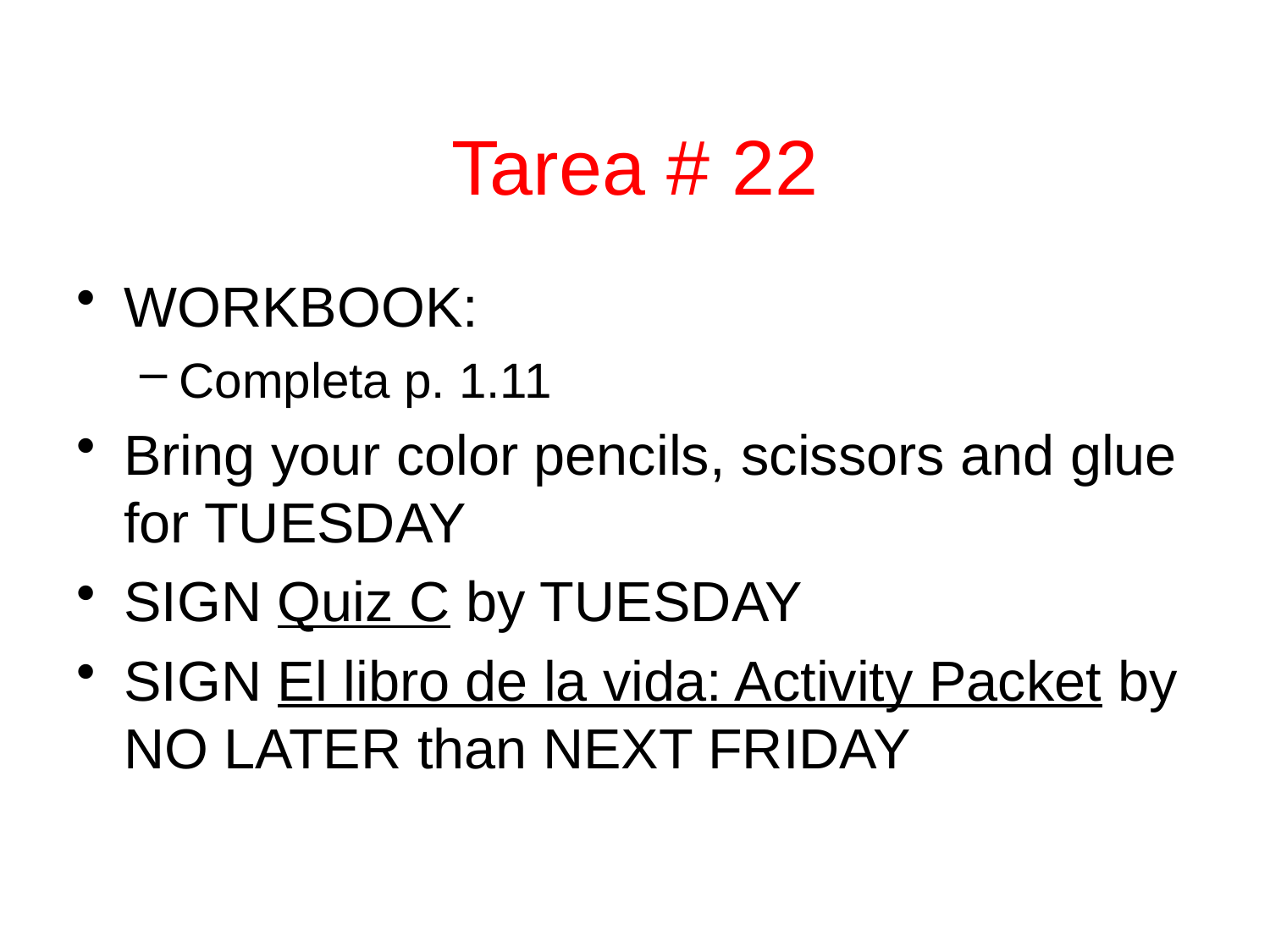

Tarea # 22
WORKBOOK:
Completa p. 1.11
Bring your color pencils, scissors and glue for TUESDAY
SIGN Quiz C by TUESDAY
SIGN El libro de la vida: Activity Packet by NO LATER than NEXT FRIDAY